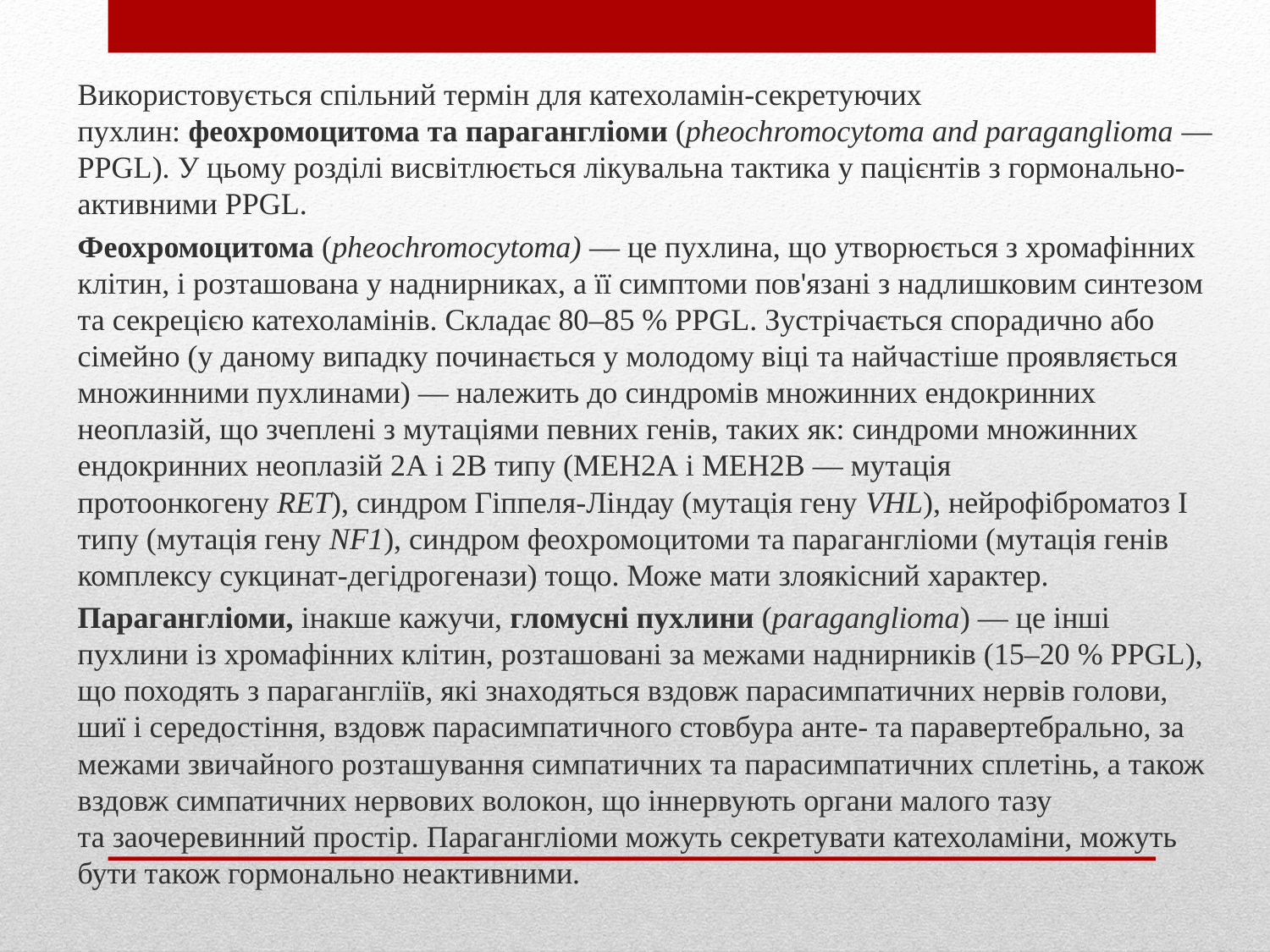

Використовується спільний термін для катехоламін-секретуючих пухлин: феохромоцитома та парагангліоми (pheochromocytoma and paraganglioma — PPGL). У цьому розділі висвітлюється лікувальна тактика у пацієнтів з гормонально-активними PPGL.
Феохромоцитома (pheochromocytoma) — це пухлина, що утворюється з хромафінних клітин, і розташована у наднирниках, а її симптоми пов'язані з надлишковим синтезом та секрецією катехоламінів. Складає 80–85 % PPGL. Зустрічається спорадично або сімейно (у даному випадку починається у молодому віці та найчастіше проявляється множинними пухлинами) — належить до синдромів множинних ендокринних неоплазій, що зчеплені з мутаціями певних генів, таких як: синдроми множинних ендокринних неоплазій 2А і 2В типу (МЕН2А і МЕН2В — мутація протоонкогену RET), синдром Гіппеля-Ліндау (мутація гену VHL), нейрофіброматоз І типу (мутація гену NF1), синдром феохромоцитоми та парагангліоми (мутація генів комплексу сукцинат-дегідрогенази) тощо. Може мати злоякісний характер.
Парагангліоми, інакше кажучи, гломусні пухлини (paraganglioma) — це інші пухлини із хромафінних клітин, розташовані за межами наднирників (15–20 % PPGL), що походять з парагангліїв, які знаходяться вздовж парасимпатичних нервів голови, шиї і середостіння, вздовж парасимпатичного стовбура анте- та паравертебрально, за межами звичайного розташування симпатичних та парасимпатичних сплетінь, а також вздовж симпатичних нервових волокон, що іннервують органи малого тазу та заочеревинний простір. Парагангліоми можуть секретувати катехоламіни, можуть бути також гормонально неактивними.